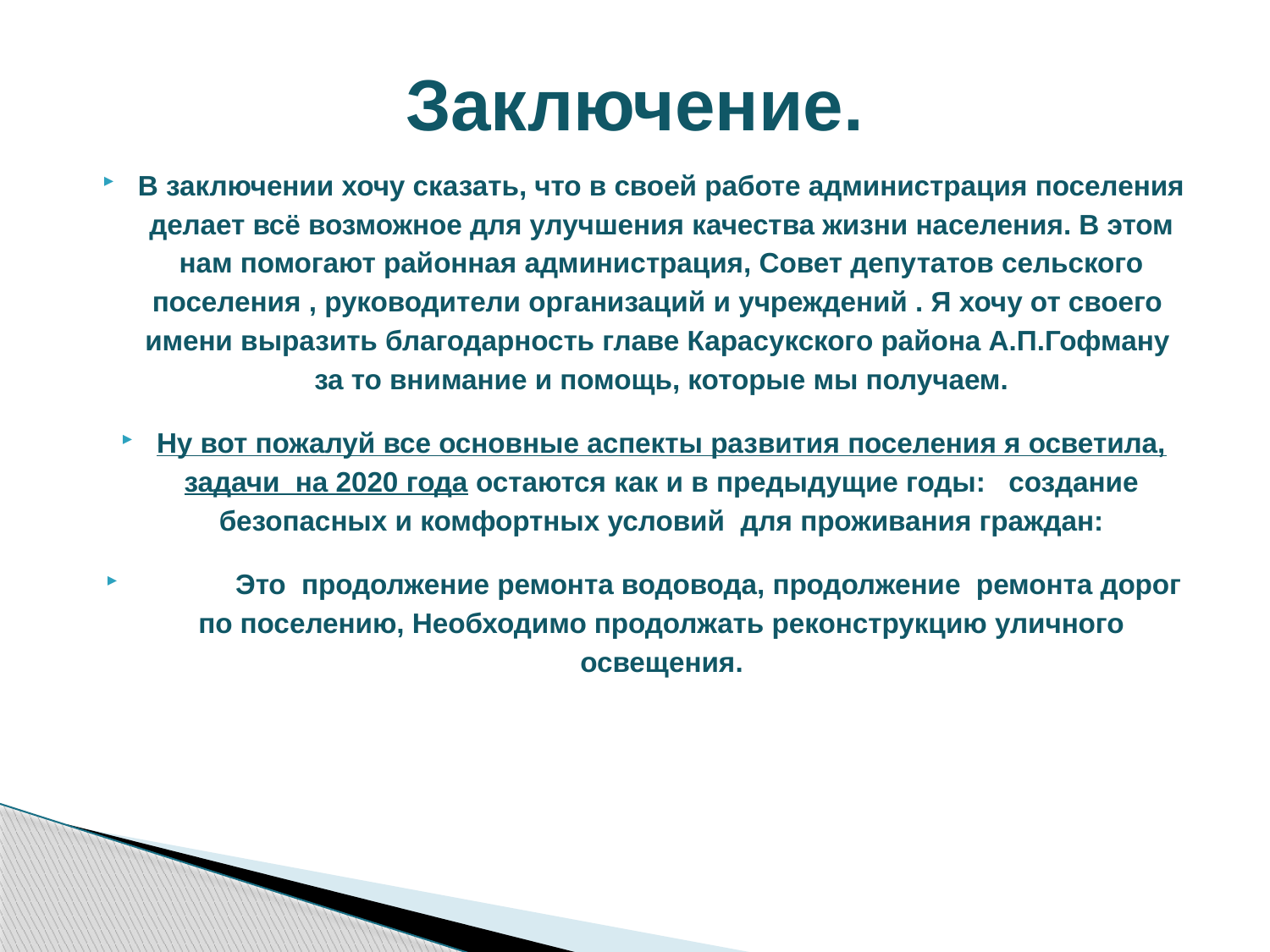

# Заключение.
В заключении хочу сказать, что в своей работе администрация поселения делает всё возможное для улучшения качества жизни населения. В этом нам помогают районная администрация, Совет депутатов сельского поселения , руководители организаций и учреждений . Я хочу от своего  имени выразить благодарность главе Карасукского района А.П.Гофману  за то внимание и помощь, которые мы получаем.
Ну вот пожалуй все основные аспекты развития поселения я осветила, задачи  на 2020 года остаются как и в предыдущие годы:   создание безопасных и комфортных условий  для проживания граждан:
            Это  продолжение ремонта водовода, продолжение  ремонта дорог по поселению, Необходимо продолжать реконструкцию уличного освещения.